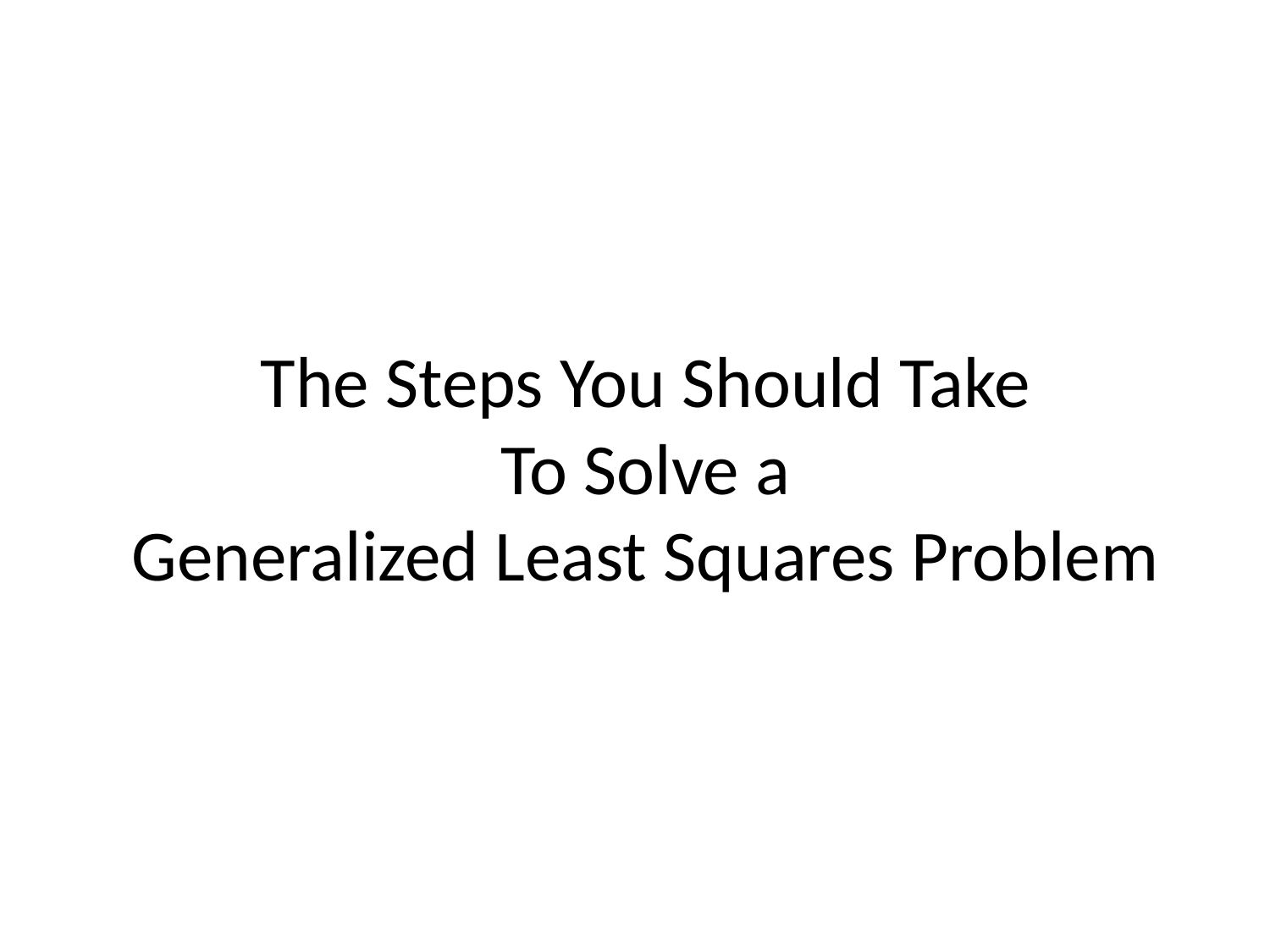

# The Steps You Should Take To Solve a Generalized Least Squares Problem